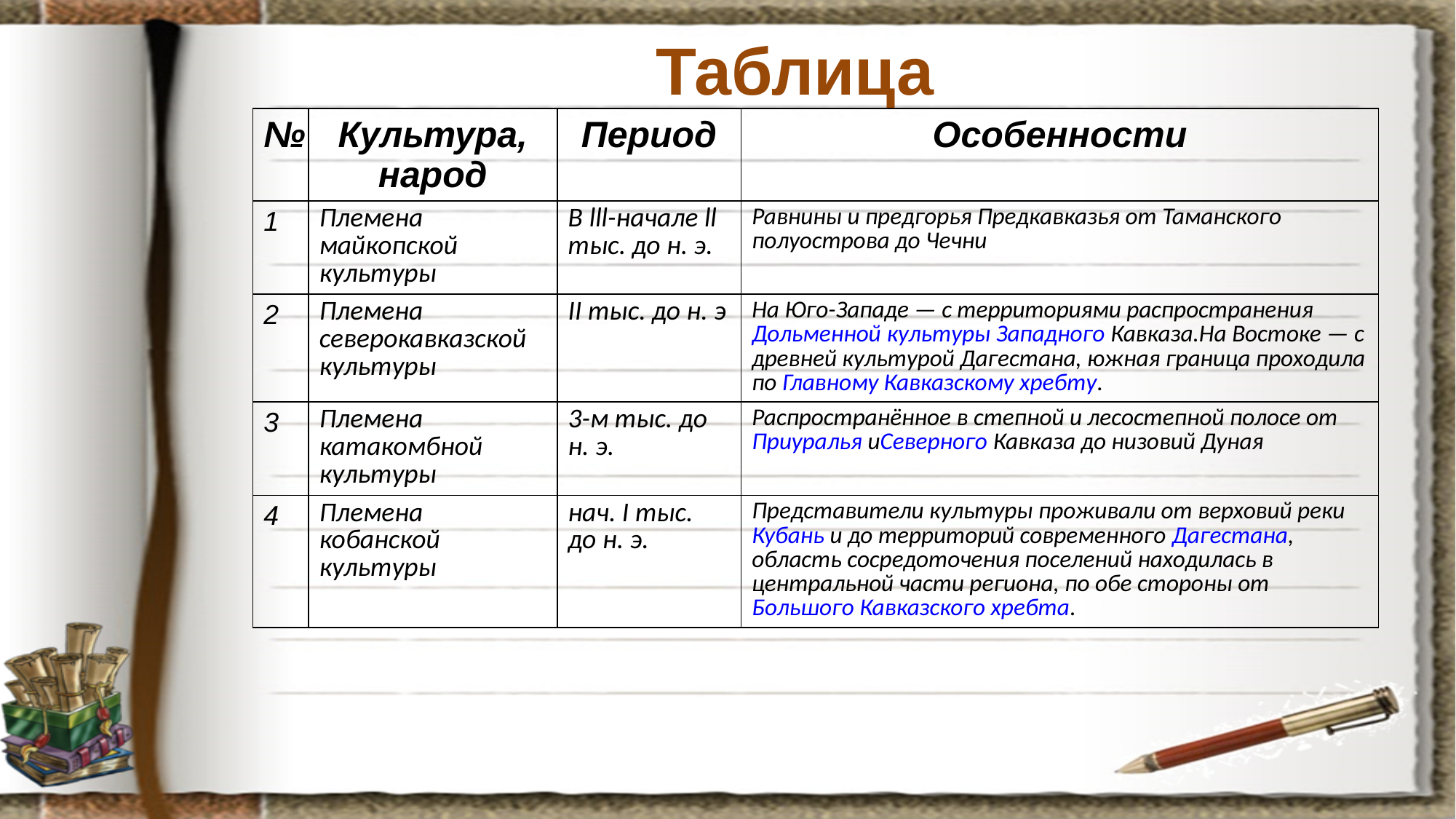

# Таблица
| № | Культура, народ | Период | Особенности |
| --- | --- | --- | --- |
| 1 | Племена майкопской культуры | В lll-начале ll тыс. до н. э. | Равнины и предгорья Предкавказья от Таманского полуострова до Чечни |
| 2 | Племена северокавказской культуры | II тыс. до н. э | На Юго-Западе — с территориями распространения Дольменной культуры Западного Кавказа.На Востоке — с древней культурой Дагестана, южная граница проходила по Главному Кавказскому хребту. |
| 3 | Племена катакомбной культуры | 3-м тыс. до н. э. | Распространённое в степной и лесостепной полосе от Приуралья иСеверного Кавказа до низовий Дуная |
| 4 | Племена кобанской культуры | нач. I тыс. до н. э. | Представители культуры проживали от верховий реки Кубань и до территорий современного Дагестана, область сосредоточения поселений находилась в центральной части региона, по обе стороны от Большого Кавказского хребта. |